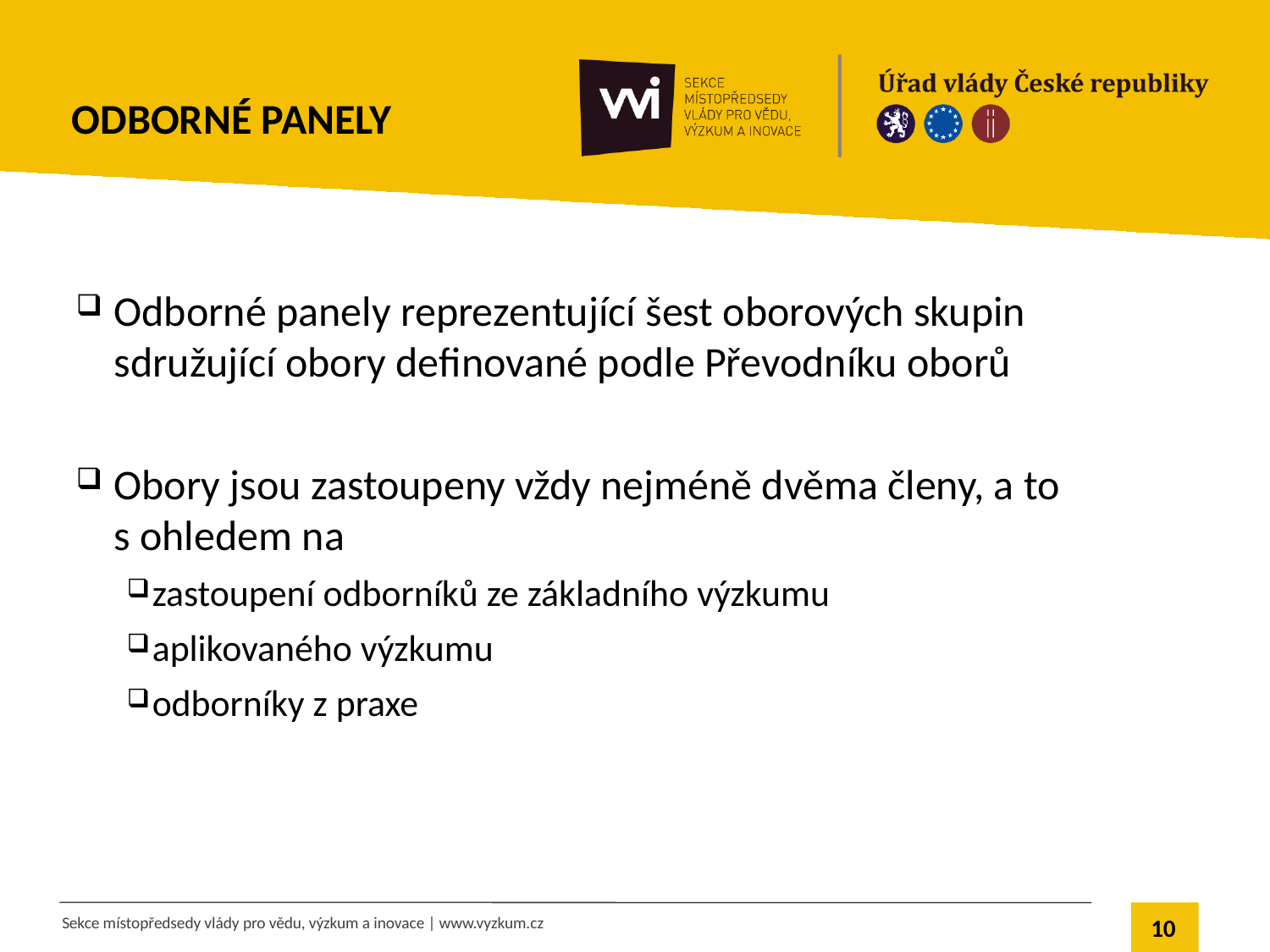

# Odborné panely
Odborné panely reprezentující šest oborových skupin sdružující obory definované podle Převodníku oborů

Obory jsou zastoupeny vždy nejméně dvěma členy, a to s ohledem na
zastoupení odborníků ze základního výzkumu
aplikovaného výzkumu
odborníky z praxe
10